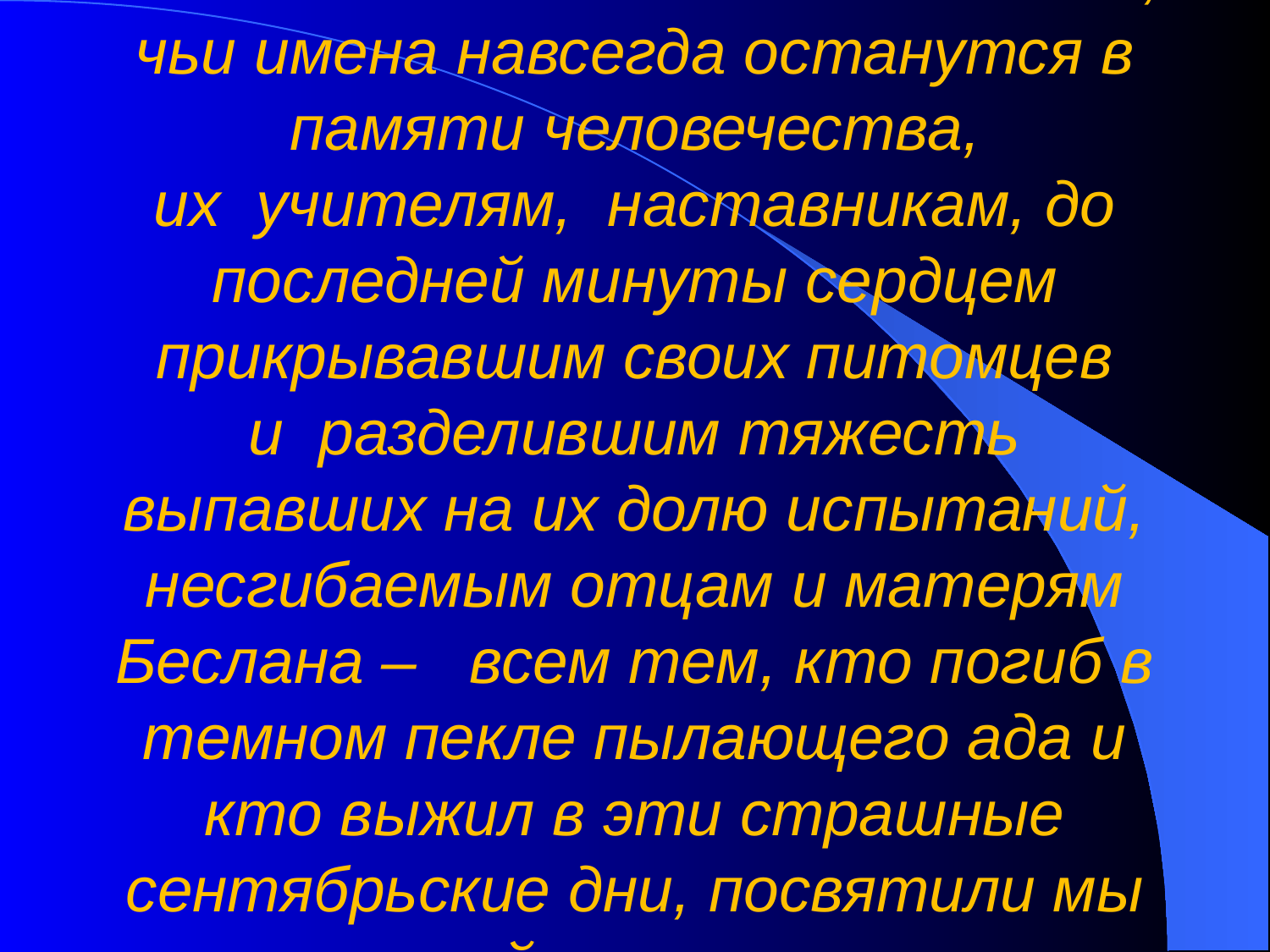

# Маленьким жителям Беслана, чьи имена навсегда останутся в памяти человечества, их  учителям,  наставникам, до последней минуты сердцем прикрывавшим своих питомцев и  разделившим тяжесть выпавших на их долю испытаний, несгибаемым отцам и матерям Беслана –   всем тем, кто погиб в темном пекле пылающего ада и кто выжил в эти страшные сентябрьские дни, посвятили мы наш классный час…